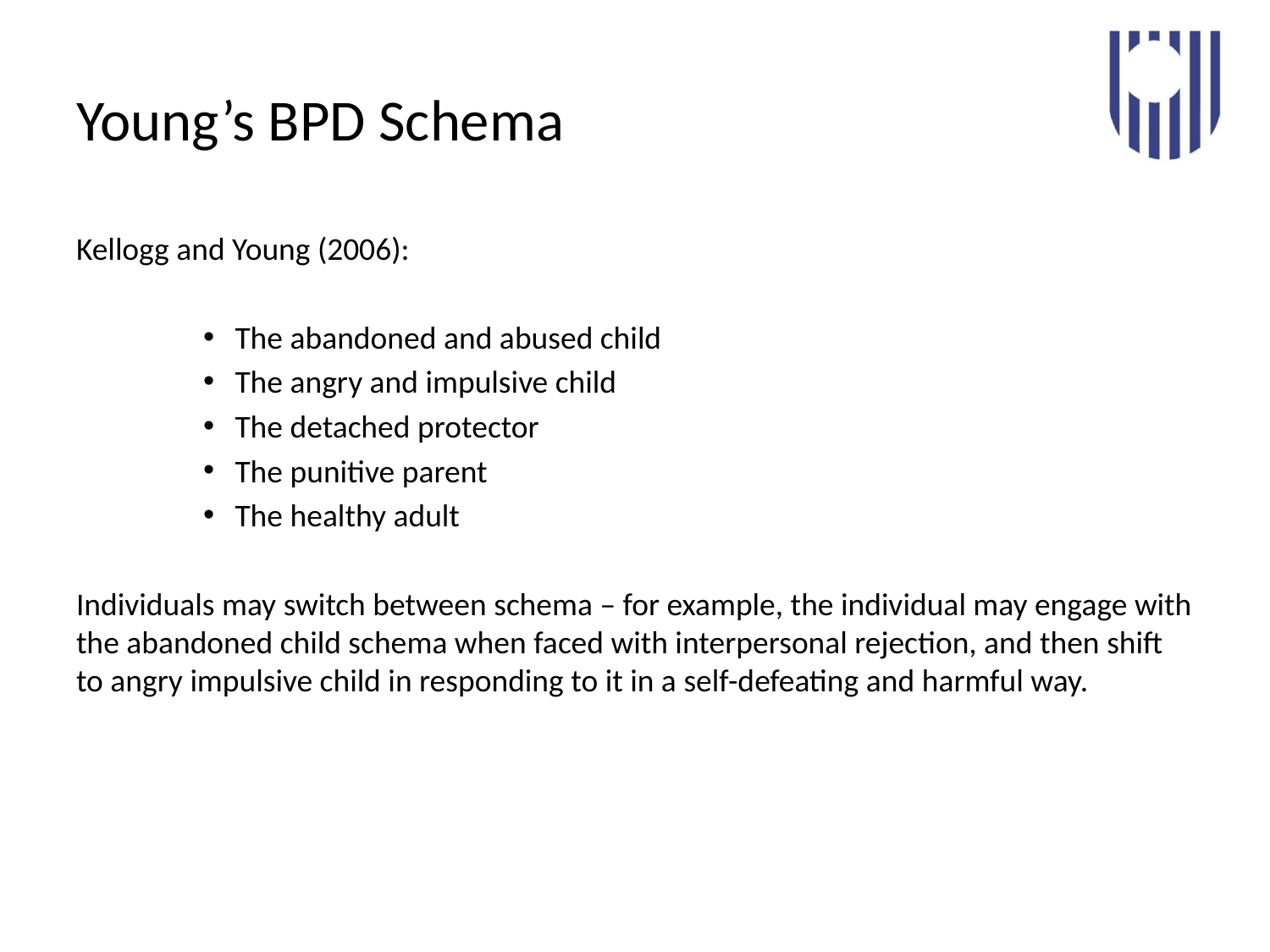

# Young’s BPD Schema
Kellogg and Young (2006):

The abandoned and abused child
The angry and impulsive child
The detached protector
The punitive parent
The healthy adult

Individuals may switch between schema – for example, the individual may engage with the abandoned child schema when faced with interpersonal rejection, and then shift to angry impulsive child in responding to it in a self-defeating and harmful way.